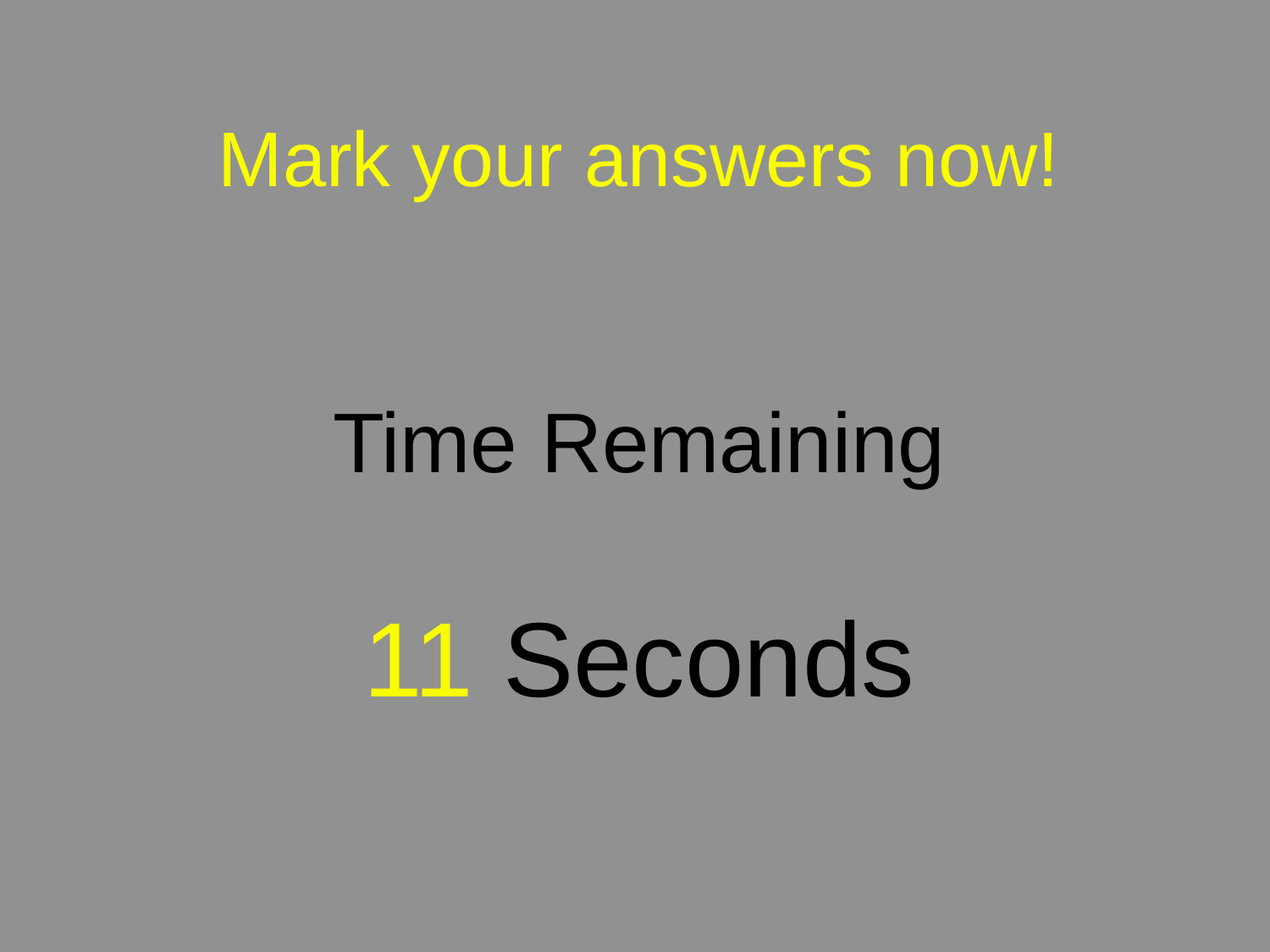

# Mark your answers now! Time Remaining 11 Seconds